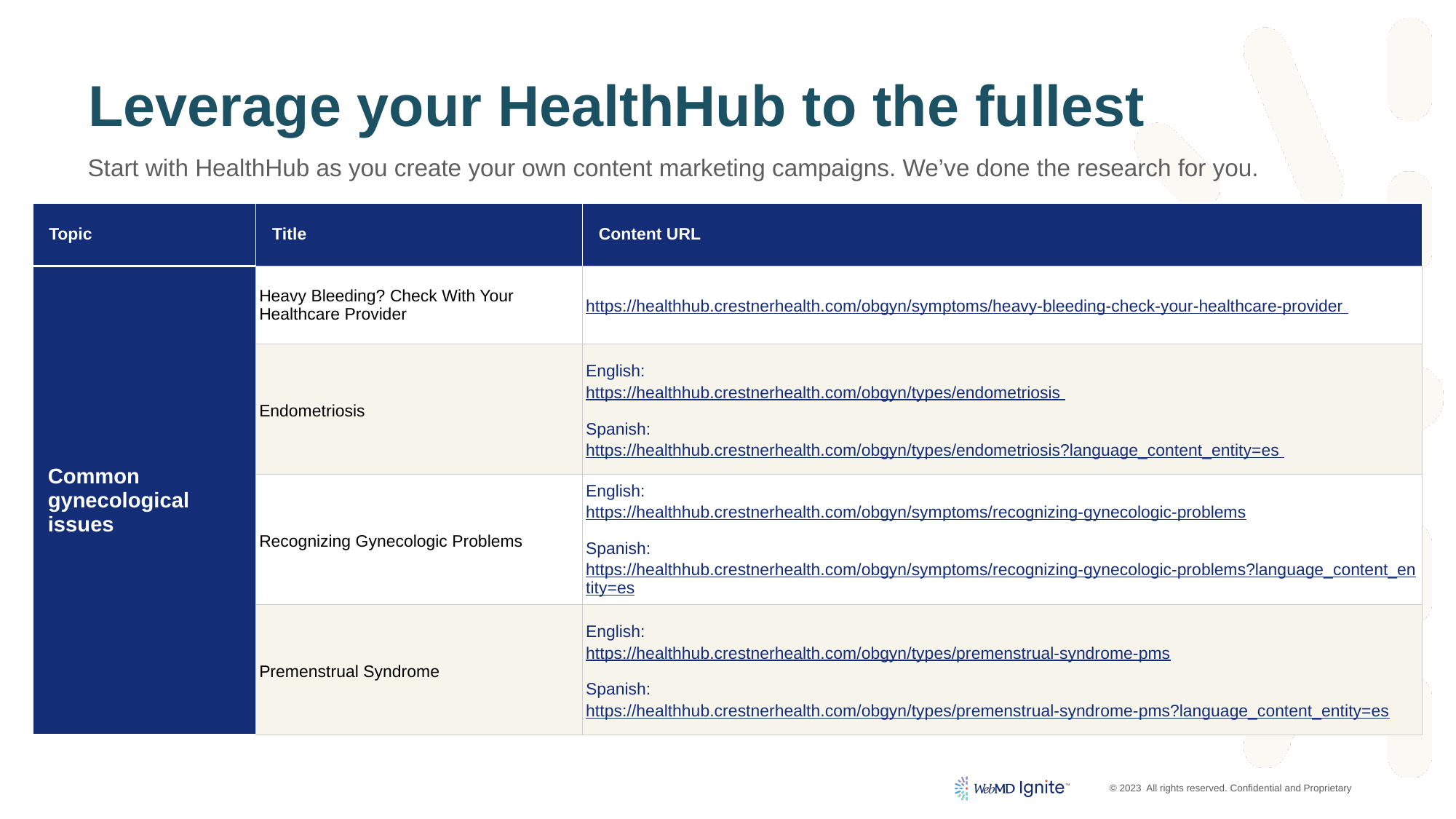

# Leverage your HealthHub to the fullest
Start with HealthHub as you create your own content marketing campaigns. We’ve done the research for you.
| Topic | Title | Content URL |
| --- | --- | --- |
| Common gynecological issues | Heavy Bleeding? Check With Your Healthcare Provider | https://healthhub.crestnerhealth.com/obgyn/symptoms/heavy-bleeding-check-your-healthcare-provider |
|  | Endometriosis | English: https://healthhub.crestnerhealth.com/obgyn/types/endometriosis Spanish: https://healthhub.crestnerhealth.com/obgyn/types/endometriosis?language\_content\_entity=es |
|  | Recognizing Gynecologic Problems | English: https://healthhub.crestnerhealth.com/obgyn/symptoms/recognizing-gynecologic-problems Spanish: https://healthhub.crestnerhealth.com/obgyn/symptoms/recognizing-gynecologic-problems?language\_content\_entity=es |
|  | Premenstrual Syndrome | English: https://healthhub.crestnerhealth.com/obgyn/types/premenstrual-syndrome-pms Spanish: https://healthhub.crestnerhealth.com/obgyn/types/premenstrual-syndrome-pms?language\_content\_entity=es |